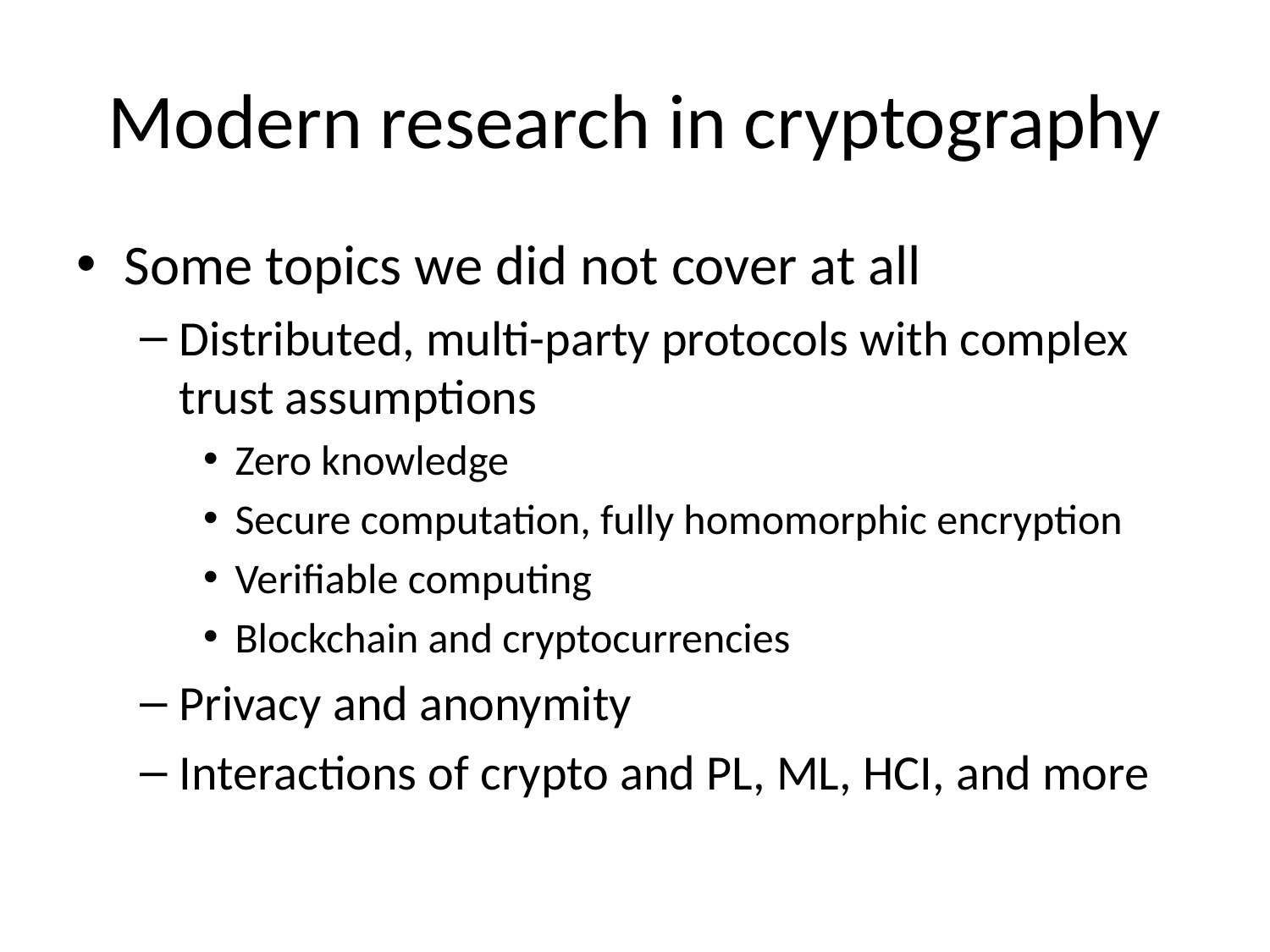

# Modern research in cryptography
Some topics we did not cover at all
Distributed, multi-party protocols with complex trust assumptions
Zero knowledge
Secure computation, fully homomorphic encryption
Verifiable computing
Blockchain and cryptocurrencies
Privacy and anonymity
Interactions of crypto and PL, ML, HCI, and more